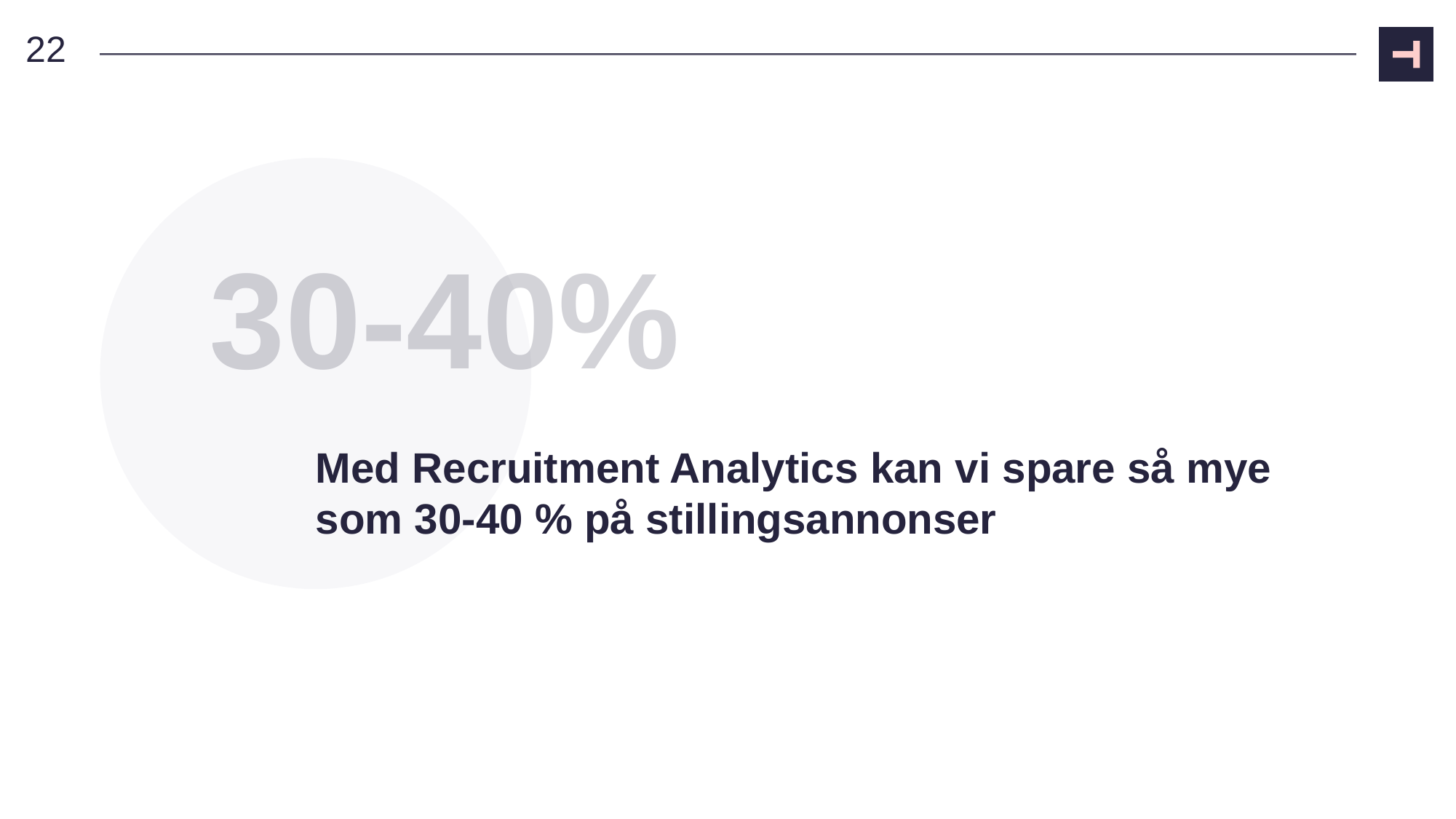

22

30-40%
# Med Recruitment Analytics kan vi spare så mye som 30-40 % på stillingsannonser